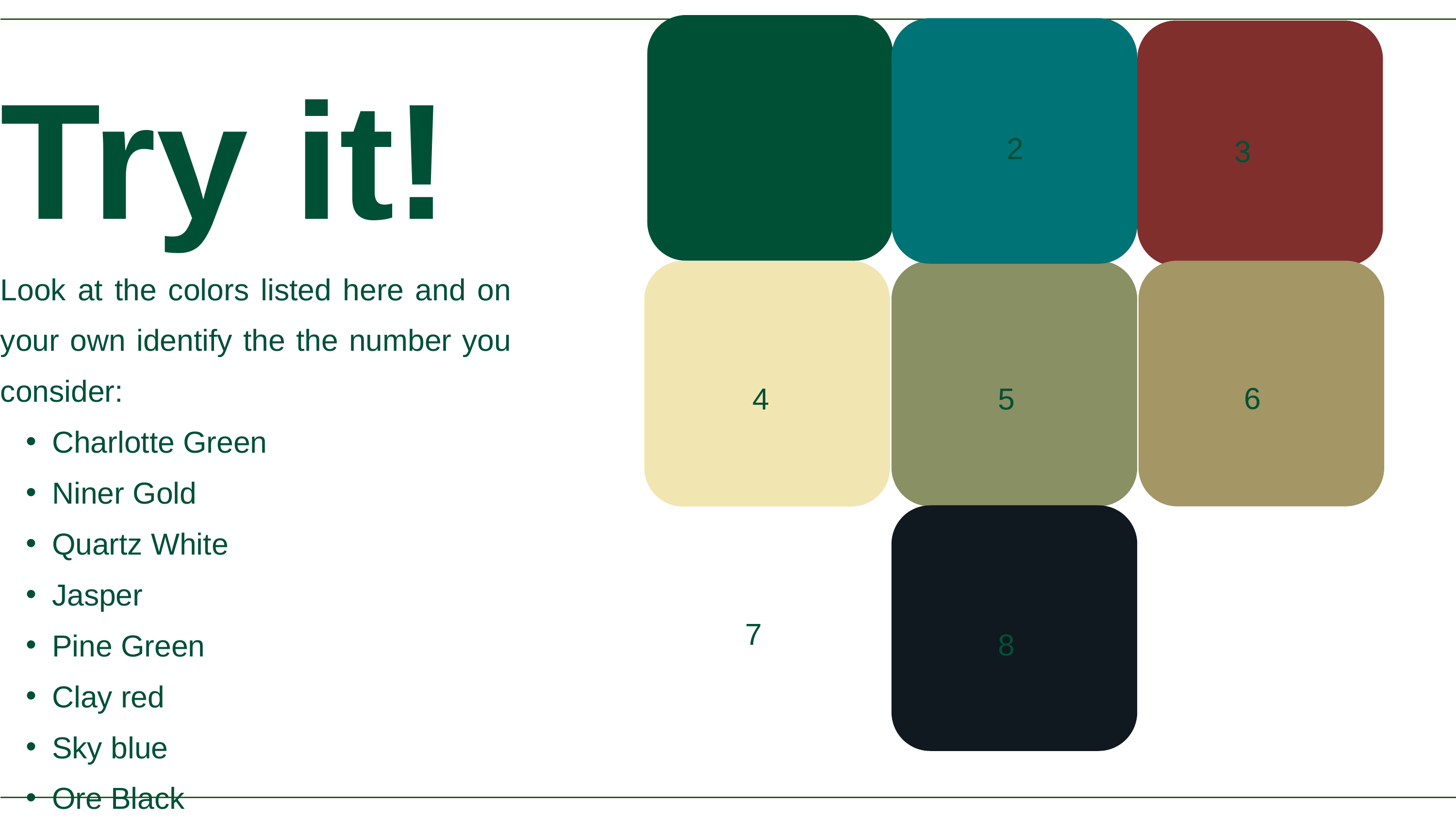

Try it!

2
3
1
2

Look at the colors listed here and on your own identify the the number you consider:
Charlotte Green
Niner Gold
Quartz White
Jasper
Pine Green
Clay red
Sky blue
Ore Black

6
4
5

7
8